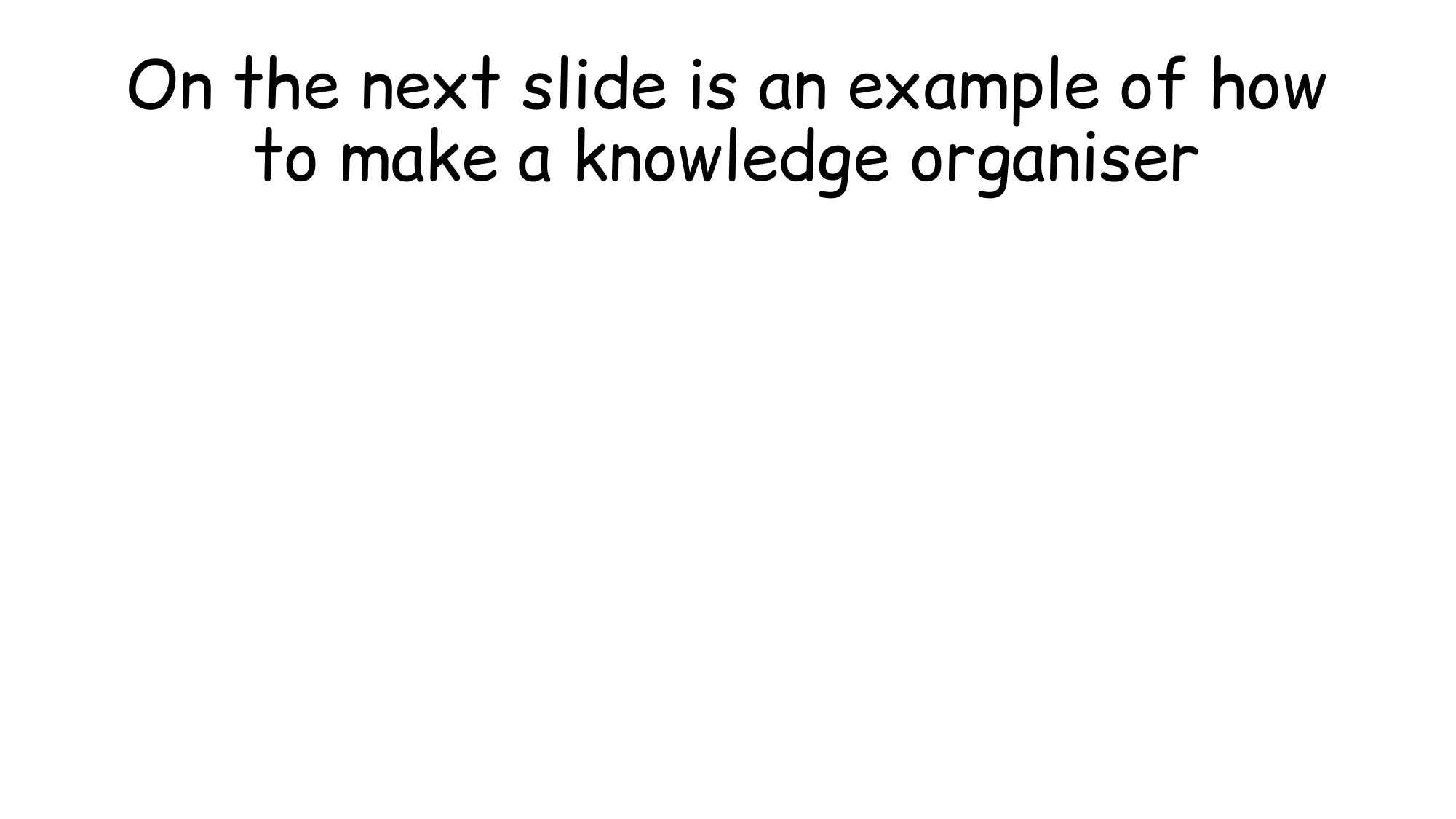

# On the next slide is an example of how to make a knowledge organiser